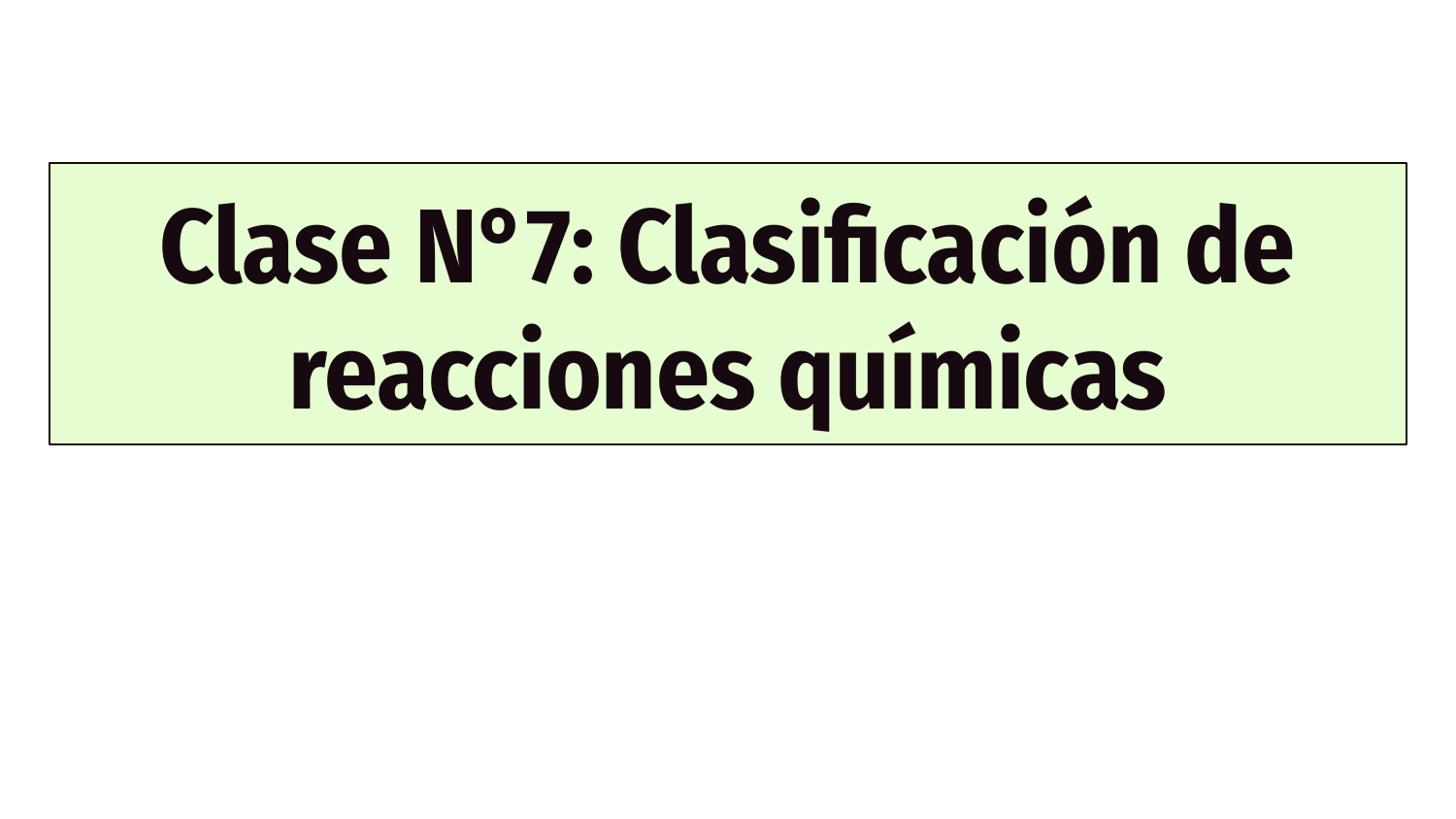

# Clase N°7: Clasificación de reacciones químicas